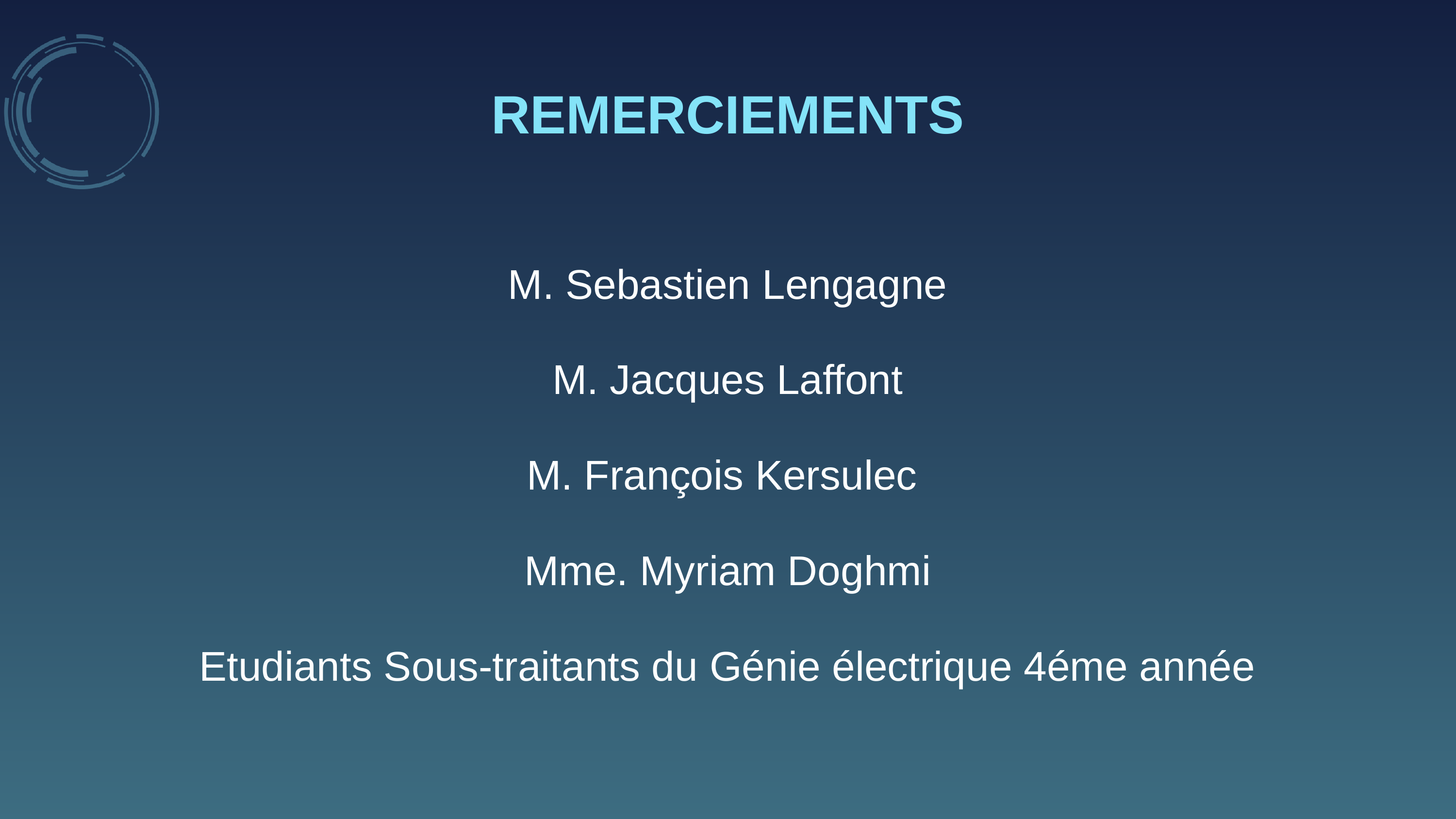

REMERCIEMENTS
M. Sebastien Lengagne
M. Jacques Laffont
M. François Kersulec
Mme. Myriam Doghmi
Etudiants Sous-traitants du Génie électrique 4éme année